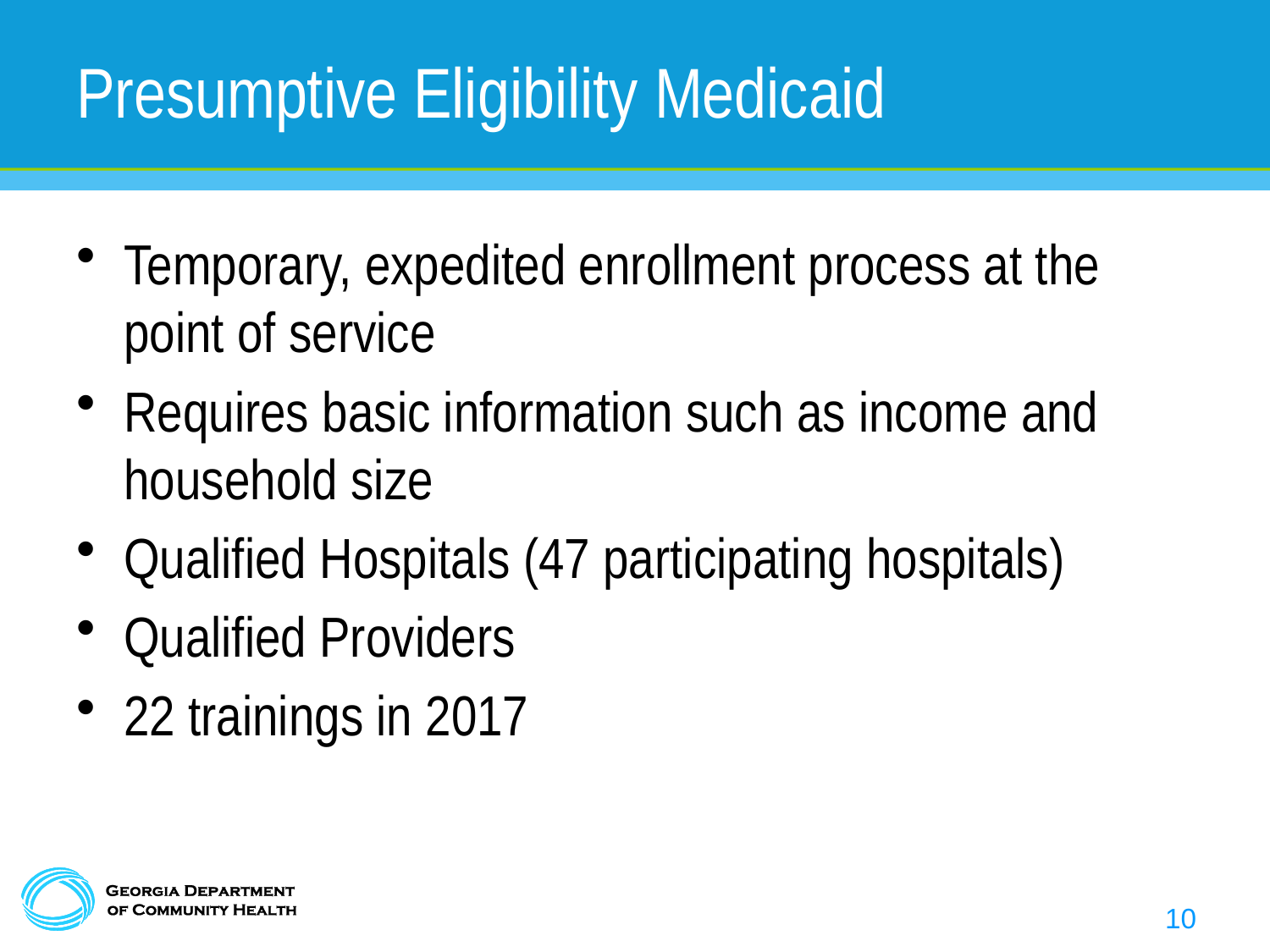

# Presumptive Eligibility Medicaid
Temporary, expedited enrollment process at the point of service
Requires basic information such as income and household size
Qualified Hospitals (47 participating hospitals)
Qualified Providers
22 trainings in 2017